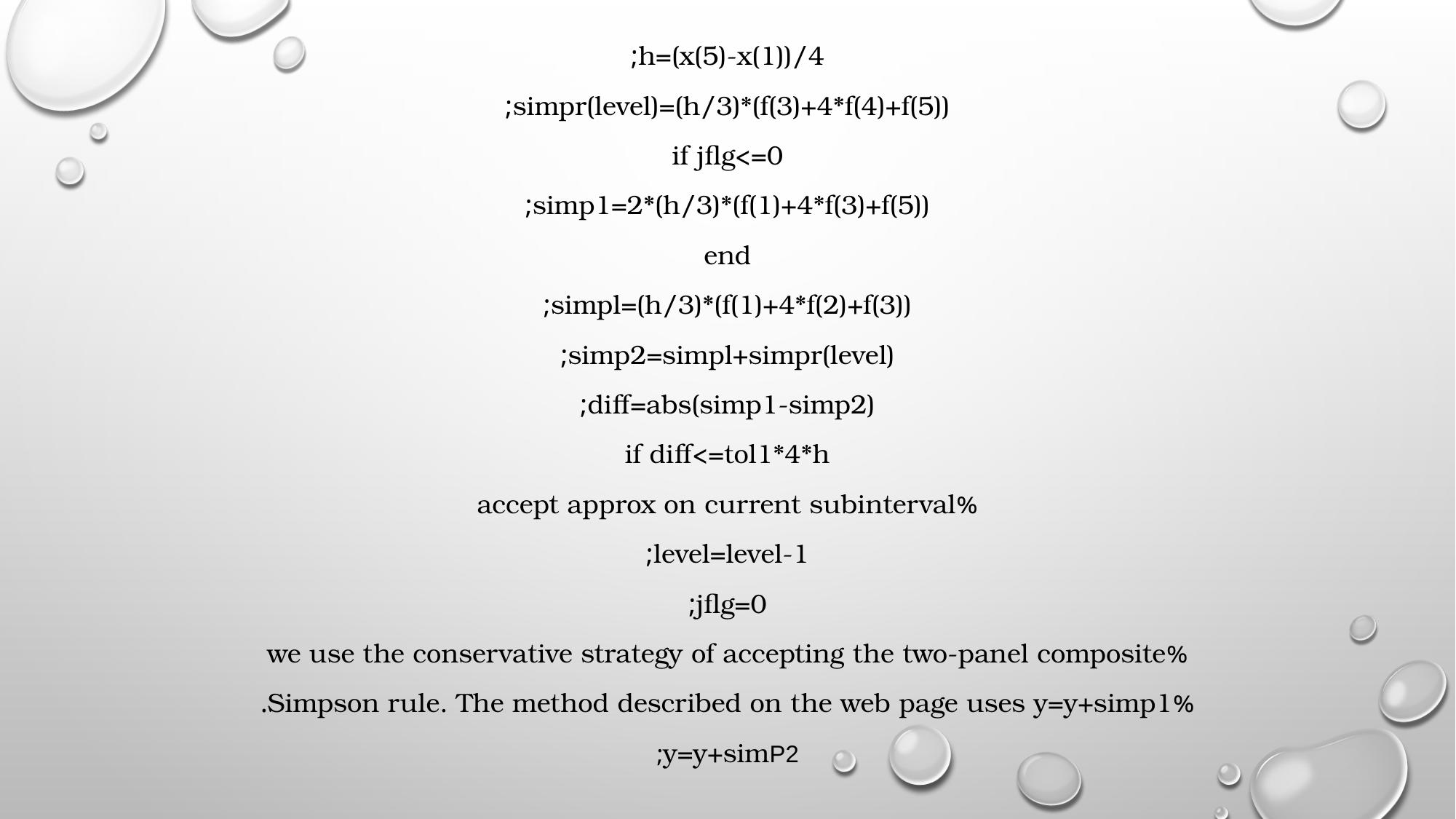

h=(x(5)-x(1))/4;
simpr(level)=(h/3)*(f(3)+4*f(4)+f(5));
if jflg<=0
simp1=2*(h/3)*(f(1)+4*f(3)+f(5));
end
simpl=(h/3)*(f(1)+4*f(2)+f(3));
simp2=simpl+simpr(level);
diff=abs(simp1-simp2);
if diff<=tol1*4*h
%accept approx on current subinterval
level=level-1;
jflg=0;
%we use the conservative strategy of accepting the two-panel composite
%Simpson rule. The method described on the web page uses y=y+simp1.
y=y+simp2;